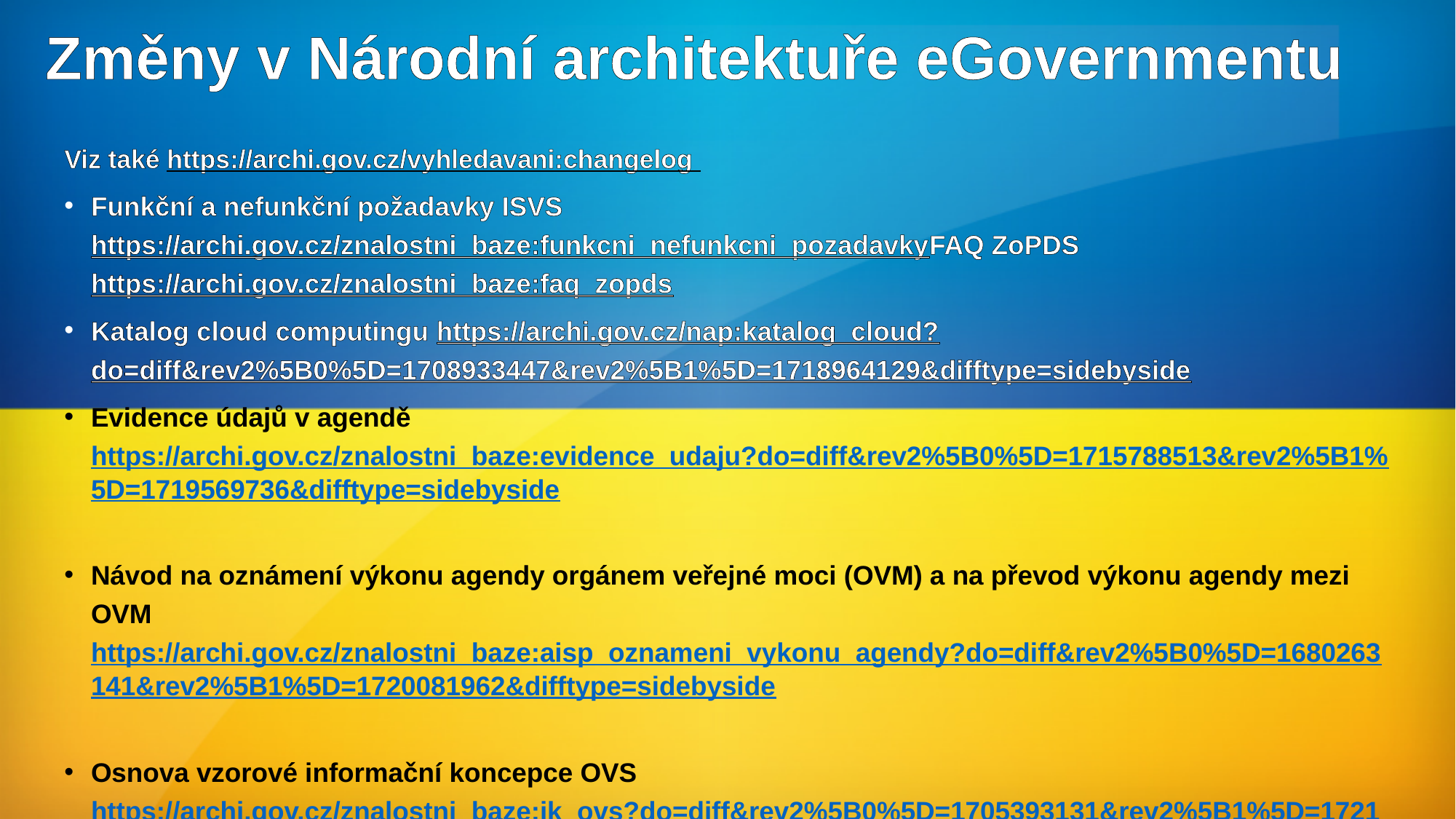

# Změny v Národní architektuře eGovernmentu
Viz také https://archi.gov.cz/vyhledavani:changelog
Funkční a nefunkční požadavky ISVS https://archi.gov.cz/znalostni_baze:funkcni_nefunkcni_pozadavkyFAQ ZoPDS https://archi.gov.cz/znalostni_baze:faq_zopds
Katalog cloud computingu https://archi.gov.cz/nap:katalog_cloud?do=diff&rev2%5B0%5D=1708933447&rev2%5B1%5D=1718964129&difftype=sidebyside
Evidence údajů v agendě https://archi.gov.cz/znalostni_baze:evidence_udaju?do=diff&rev2%5B0%5D=1715788513&rev2%5B1%5D=1719569736&difftype=sidebyside
Návod na oznámení výkonu agendy orgánem veřejné moci (OVM) a na převod výkonu agendy mezi OVM  https://archi.gov.cz/znalostni_baze:aisp_oznameni_vykonu_agendy?do=diff&rev2%5B0%5D=1680263141&rev2%5B1%5D=1720081962&difftype=sidebyside
Osnova vzorové informační koncepce OVS  https://archi.gov.cz/znalostni_baze:ik_ovs?do=diff&rev2%5B0%5D=1705393131&rev2%5B1%5D=1721204142&difftype=sidebyside